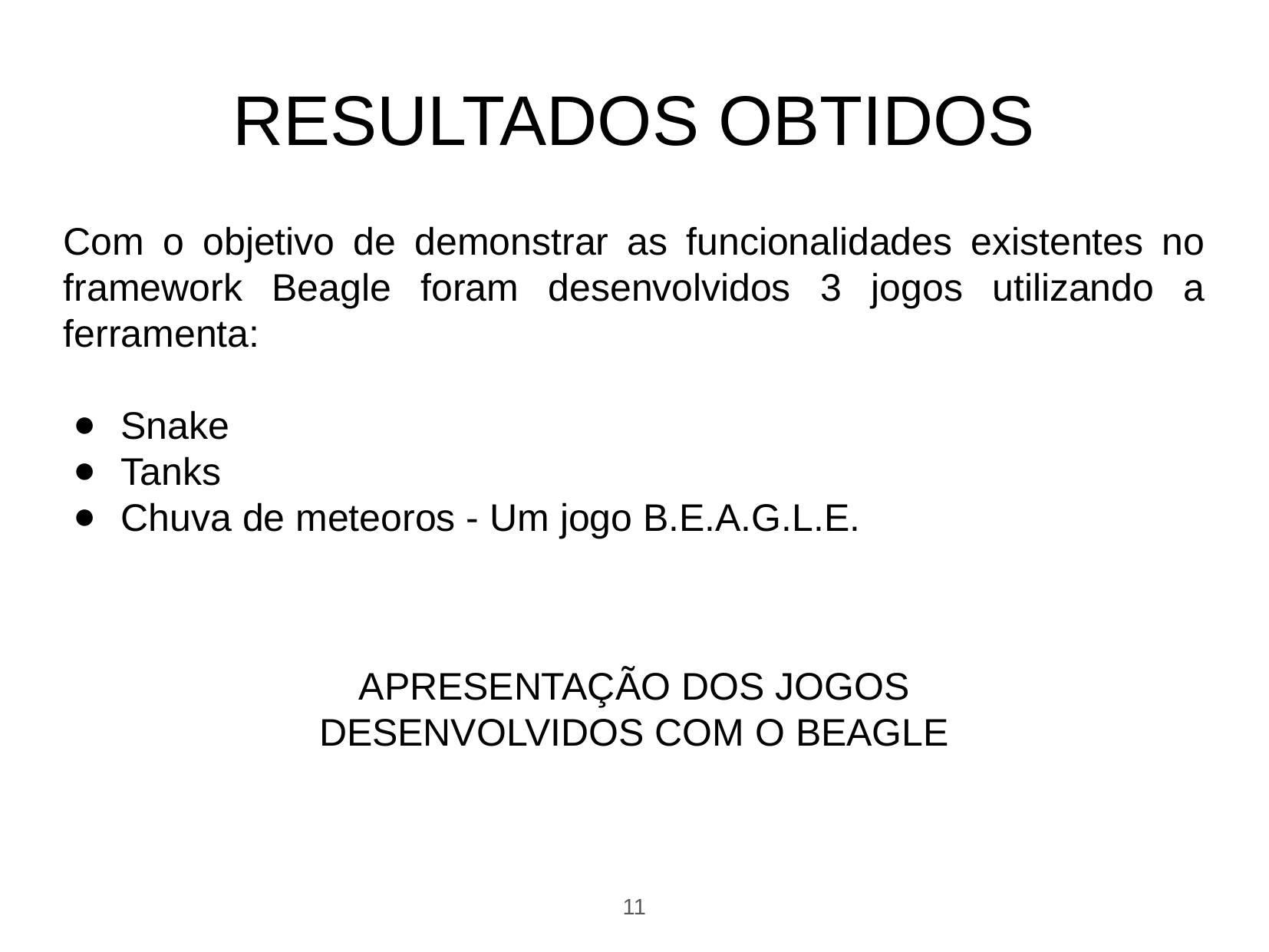

RESULTADOS OBTIDOS
Com o objetivo de demonstrar as funcionalidades existentes no framework Beagle foram desenvolvidos 3 jogos utilizando a ferramenta:

Snake
Tanks
Chuva de meteoros - Um jogo B.E.A.G.L.E.

APRESENTAÇÃO DOS JOGOS
DESENVOLVIDOS COM O BEAGLE

11